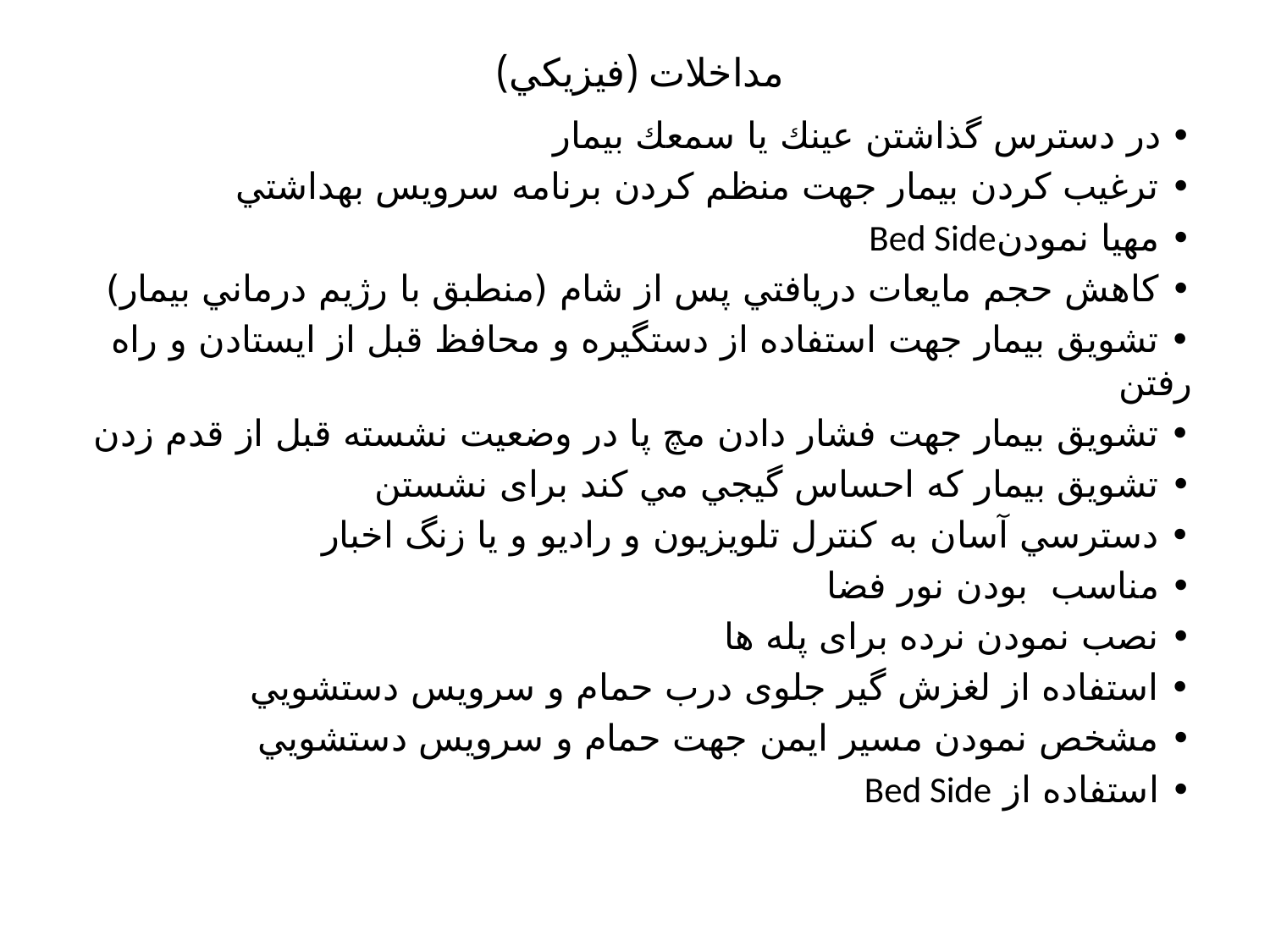

# مداخلات (فيزيكي)
• در دسترس گذاشتن عينك يا سمعك بيمار
• ترغيب كردن بيمار جهت منظم كردن برنامه سرويس بهداشتي
• مهيا نمودنBed Side
• كاهش حجم مايعات دريافتي پس از شام (منطبق با رژيم درماني بيمار)
• تشويق بيمار جهت استفاده از دستگيره و محافظ قبل از ايستادن و راه رفتن
• تشويق بيمار جهت فشار دادن مچ پا در وضعيت نشسته قبل از قدم زدن
• تشويق بيمار كه احساس گيجي مي كند برای نشستن
• دسترسي آسان به كنترل تلويزيون و راديو و يا زنگ اخبار
• مناسب  بودن نور فضا
• نصب نمودن نرده برای پله ها
• استفاده از لغزش گیر جلوی درب حمام و سرويس دستشويي
• مشخص نمودن مسير ايمن جهت حمام و سرويس دستشويي
• استفاده از Bed Side